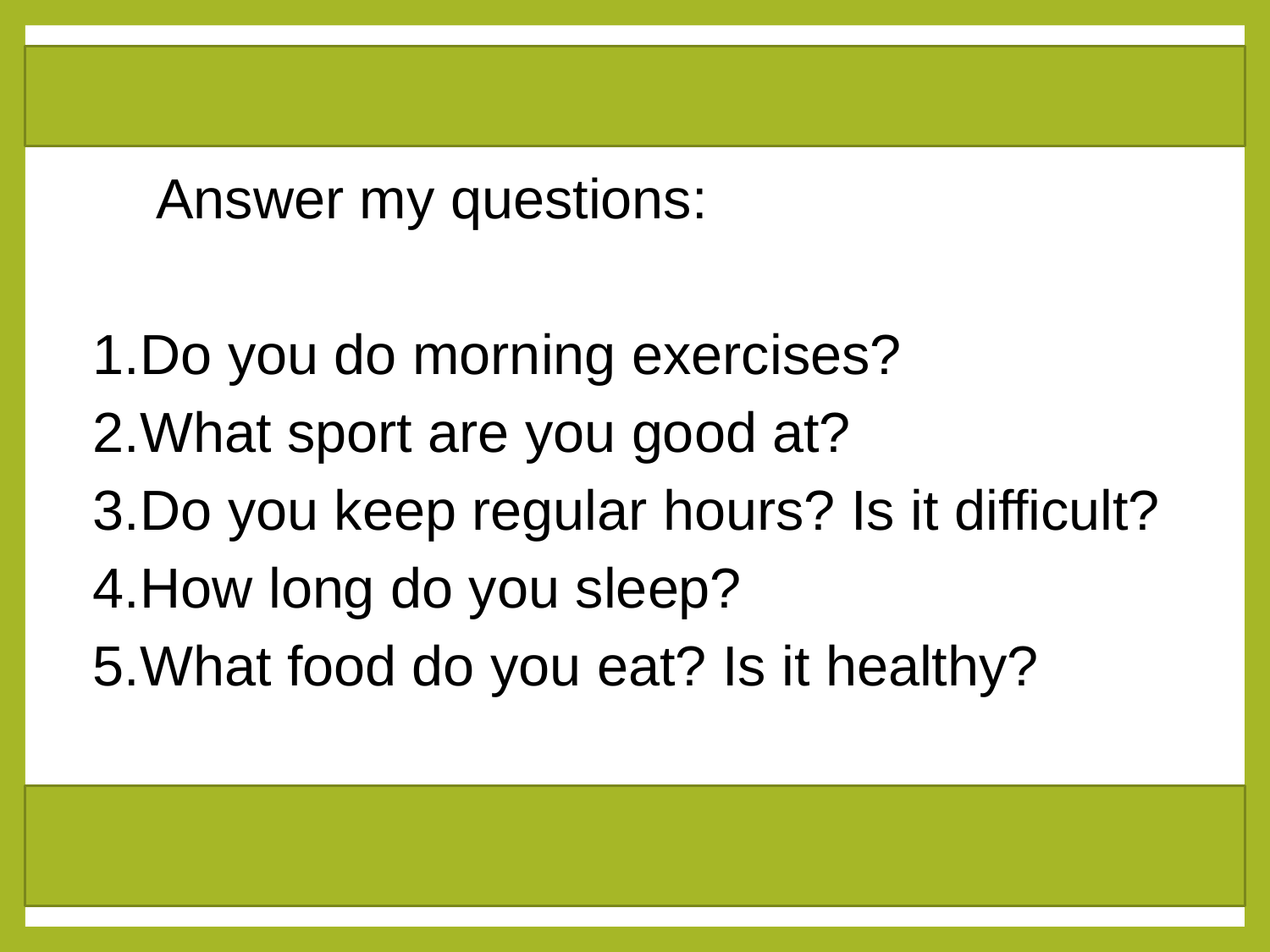

Answer my questions:

Do you do morning exercises?
What sport are you good at?
Do you keep regular hours? Is it difficult?
How long do you sleep?
What food do you eat? Is it healthy?